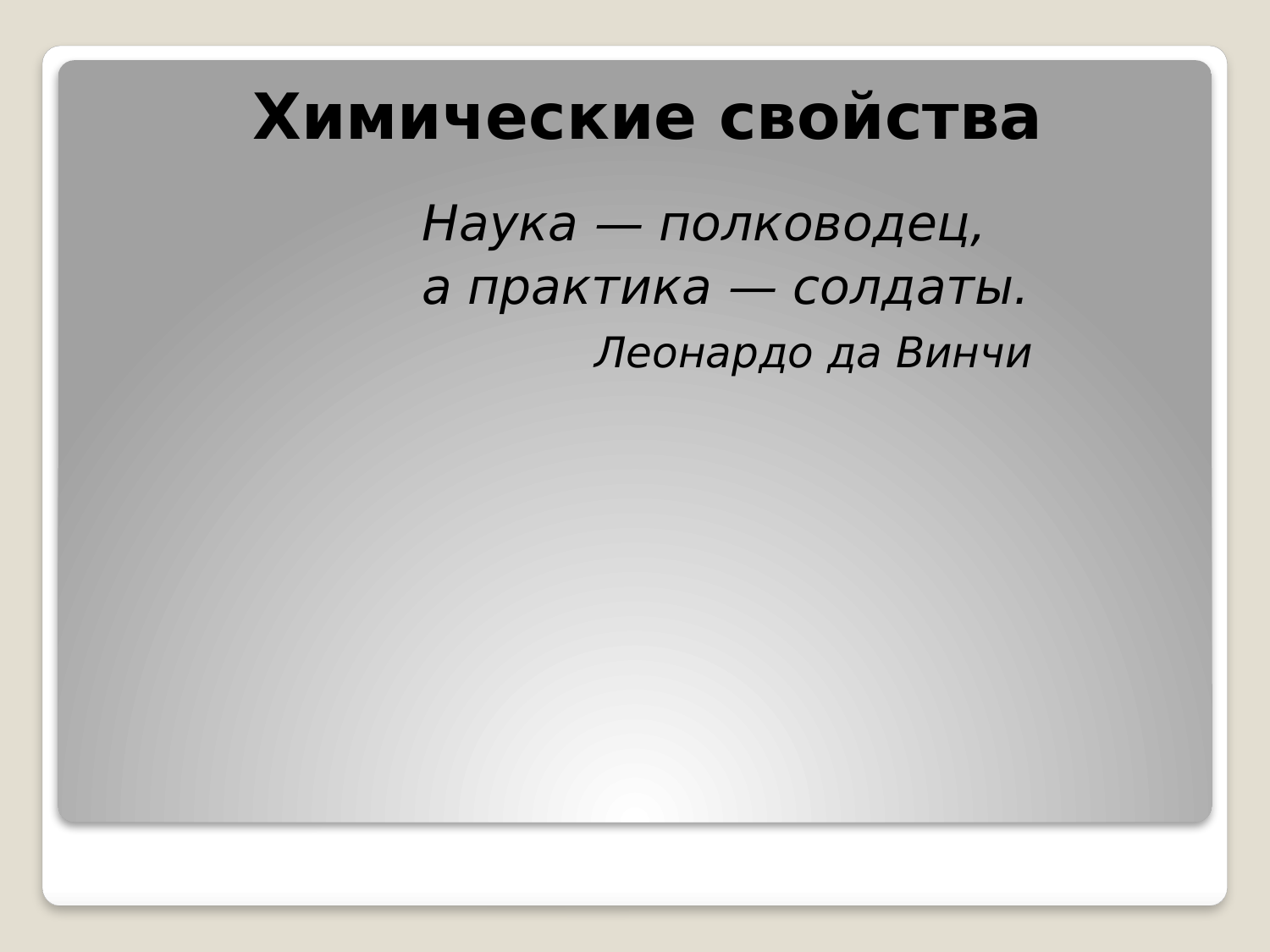

# Химические свойства
Наука — полководец,
а практика — солдаты.
           Леонардо да Винчи